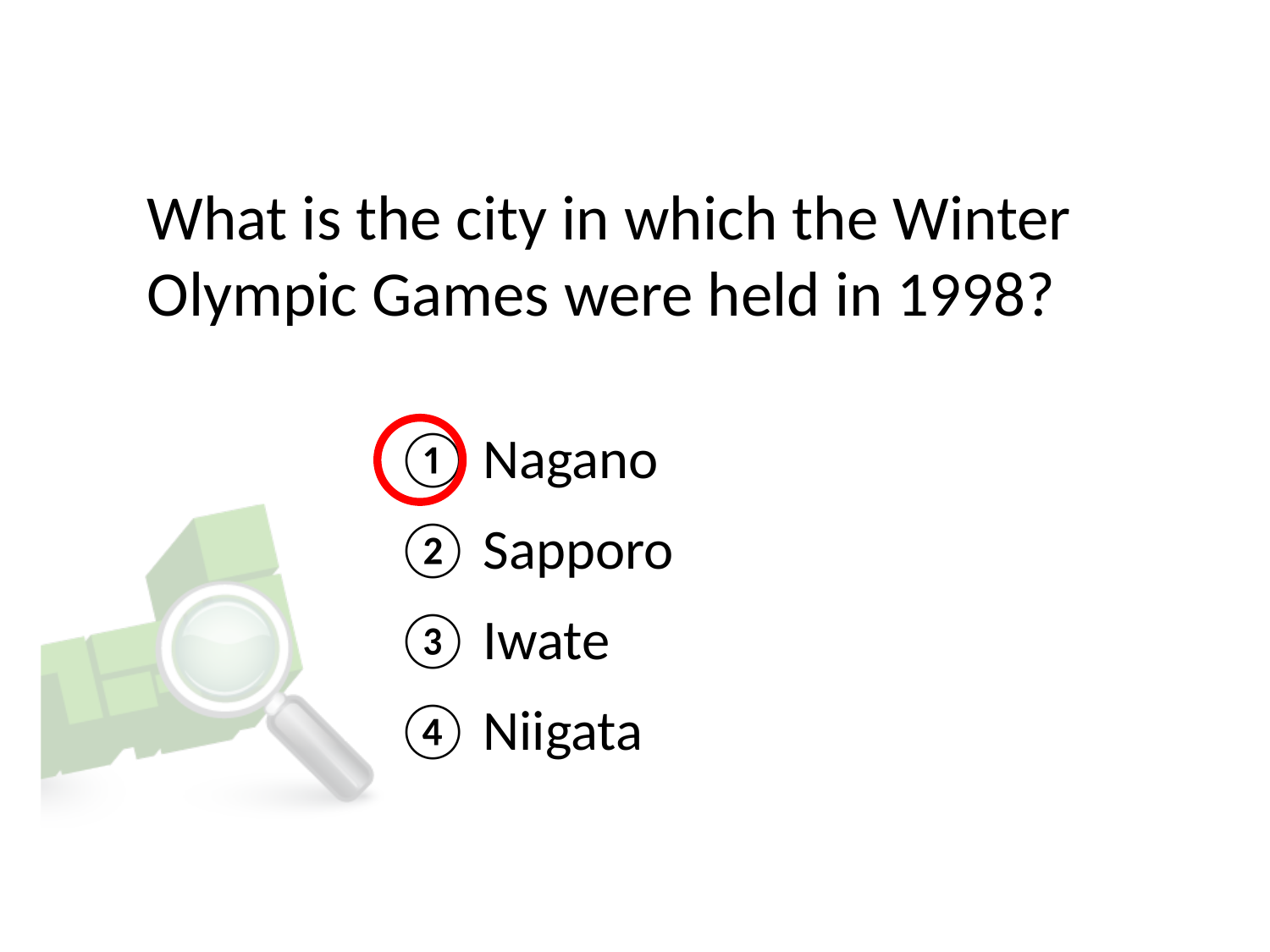

# What is the city in which the Winter Olympic Games were held in 1998?
① Nagano
② Sapporo
③ Iwate
④ Niigata